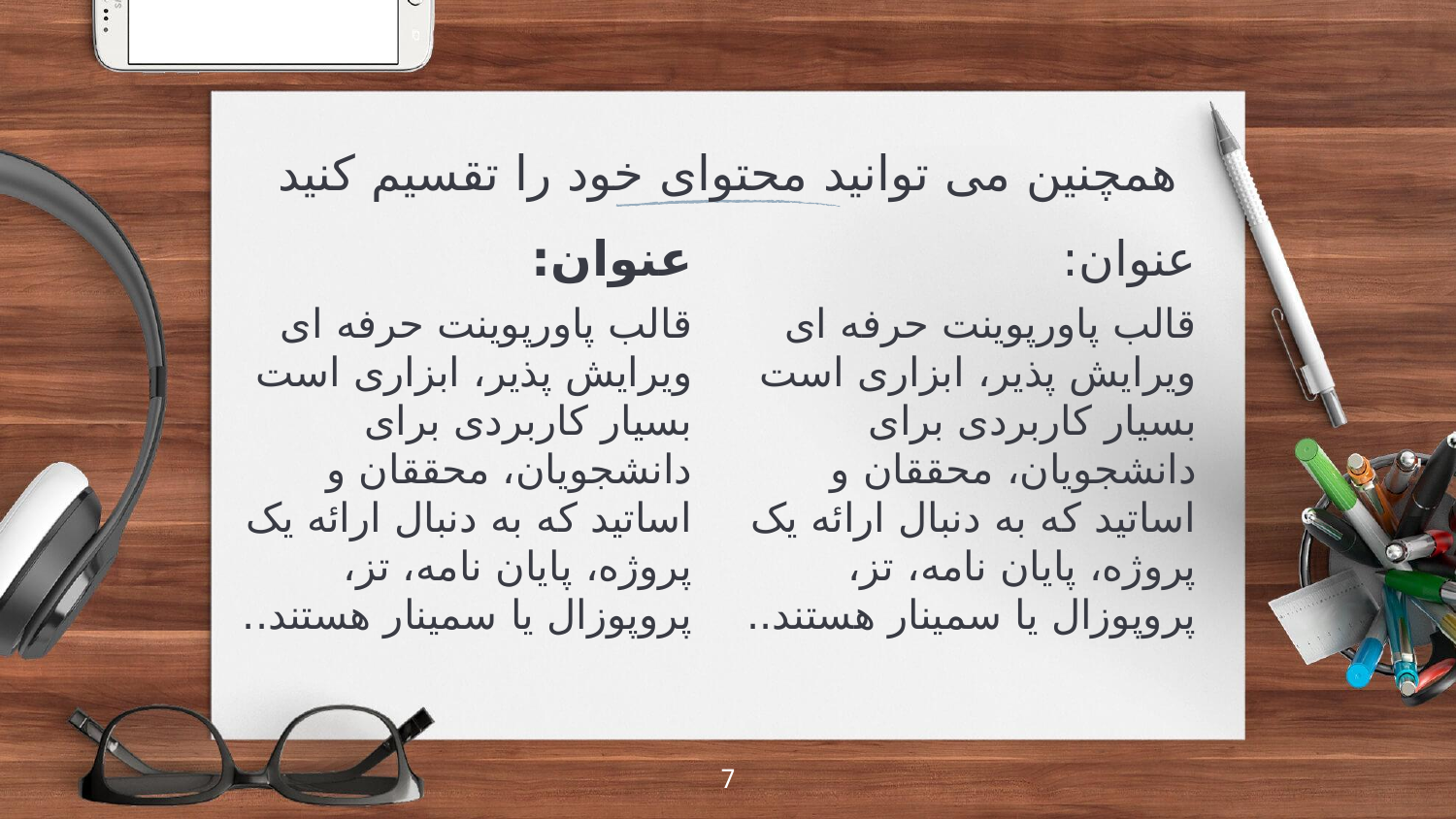

# همچنین می توانید محتوای خود را تقسیم کنید
عنوان:
قالب پاورپوینت حرفه ای ویرایش پذیر، ابزاری است بسیار کاربردی برای دانشجویان، محققان و اساتید که به دنبال ارائه یک پروژه، پایان نامه، تز، پروپوزال یا سمینار هستند..
عنوان:
قالب پاورپوینت حرفه ای ویرایش پذیر، ابزاری است بسیار کاربردی برای دانشجویان، محققان و اساتید که به دنبال ارائه یک پروژه، پایان نامه، تز، پروپوزال یا سمینار هستند..
7